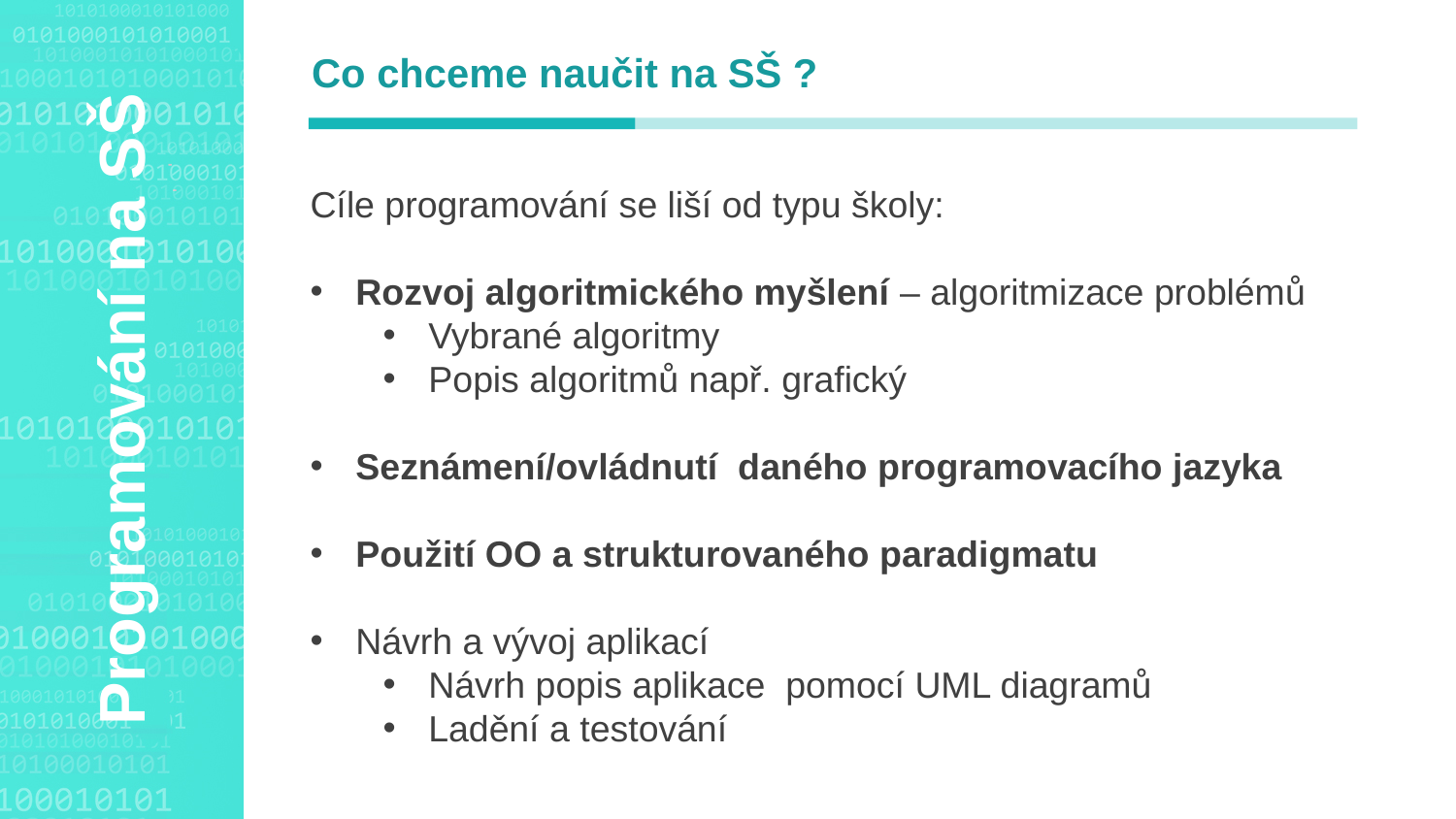

Co chceme naučit na SŠ ?

Cíle programování se liší od typu školy:

Rozvoj algoritmického myšlení – algoritmizace problémů
Vybrané algoritmy
Popis algoritmů např. grafický

Seznámení/ovládnutí  daného programovacího jazyka

Použití OO a strukturovaného paradigmatu

Návrh a vývoj aplikací
Návrh popis aplikace  pomocí UML diagramů
Ladění a testování

Agenda Style

Programování na SŠ